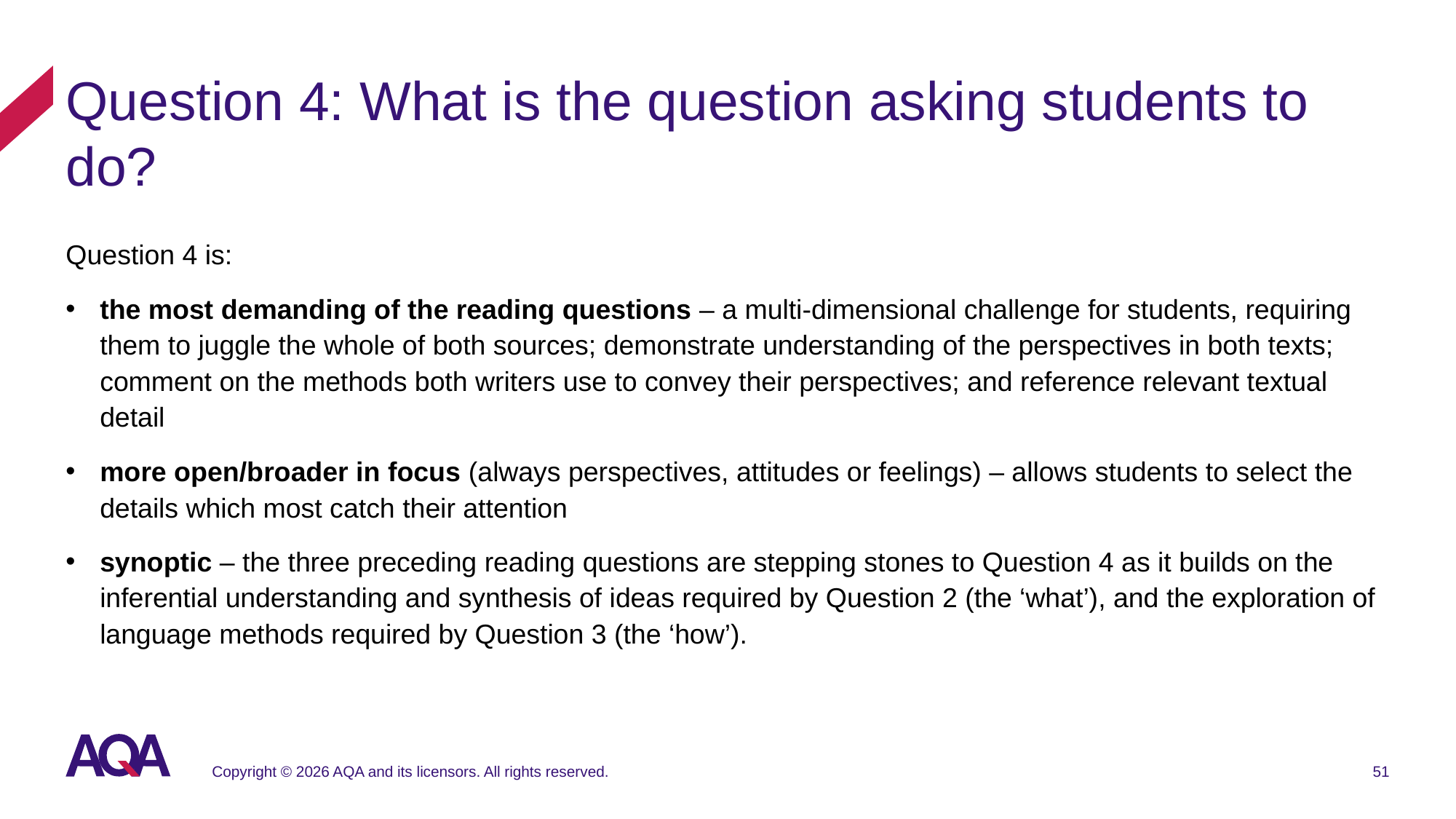

# Question 4: What is the question asking students to do?
Question 4 is:
the most demanding of the reading questions – a multi-dimensional challenge for students, requiring them to juggle the whole of both sources; demonstrate understanding of the perspectives in both texts; comment on the methods both writers use to convey their perspectives; and reference relevant textual detail
more open/broader in focus (always perspectives, attitudes or feelings) – allows students to select the details which most catch their attention
synoptic – the three preceding reading questions are stepping stones to Question 4 as it builds on the inferential understanding and synthesis of ideas required by Question 2 (the ‘what’), and the exploration of language methods required by Question 3 (the ‘how’).

Copyright © 2026 AQA and its licensors. All rights reserved.
51